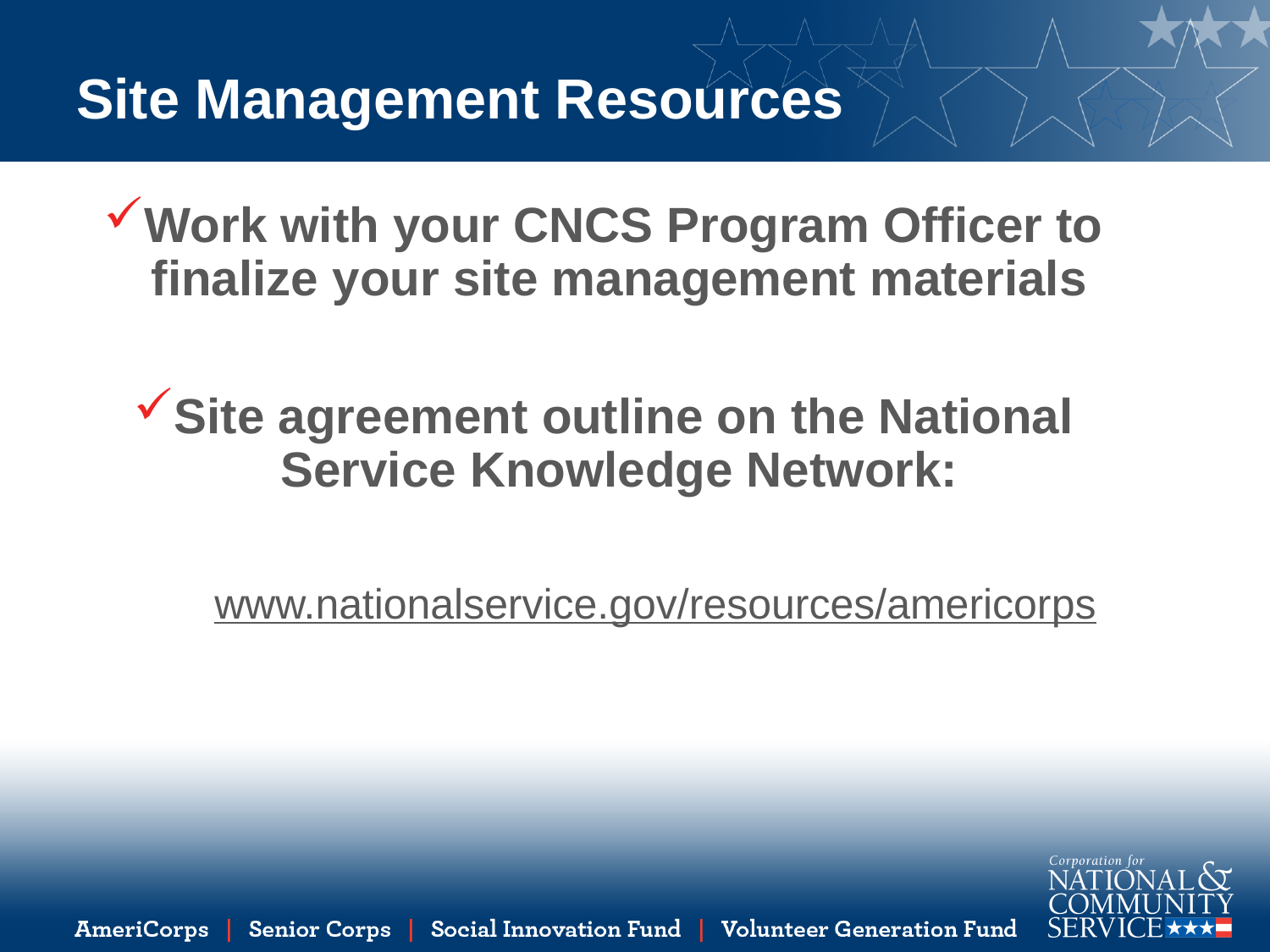

# Site Management Resources
Work with your CNCS Program Officer to finalize your site management materials

Site agreement outline on the National Service Knowledge Network:

www.nationalservice.gov/resources/americorps